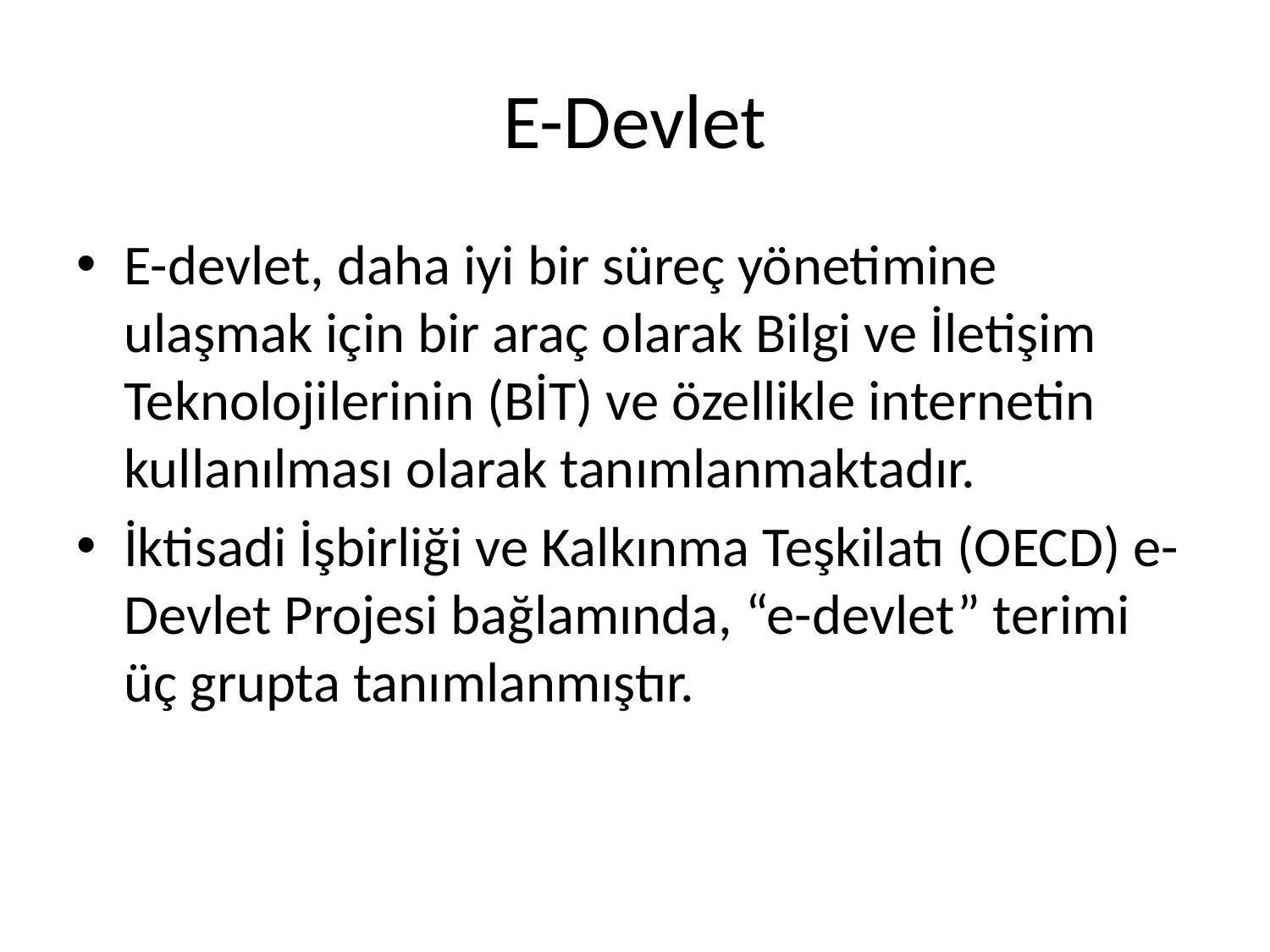

# E-Devlet
E-devlet, daha iyi bir süreç yönetimine ulaşmak için bir araç olarak Bilgi ve İletişim Teknolojilerinin (BİT) ve özellikle internetin kullanılması olarak tanımlanmaktadır.
İktisadi İşbirliği ve Kalkınma Teşkilatı (OECD) e-Devlet Projesi bağlamında, “e-devlet” terimi üç grupta tanımlanmıştır.